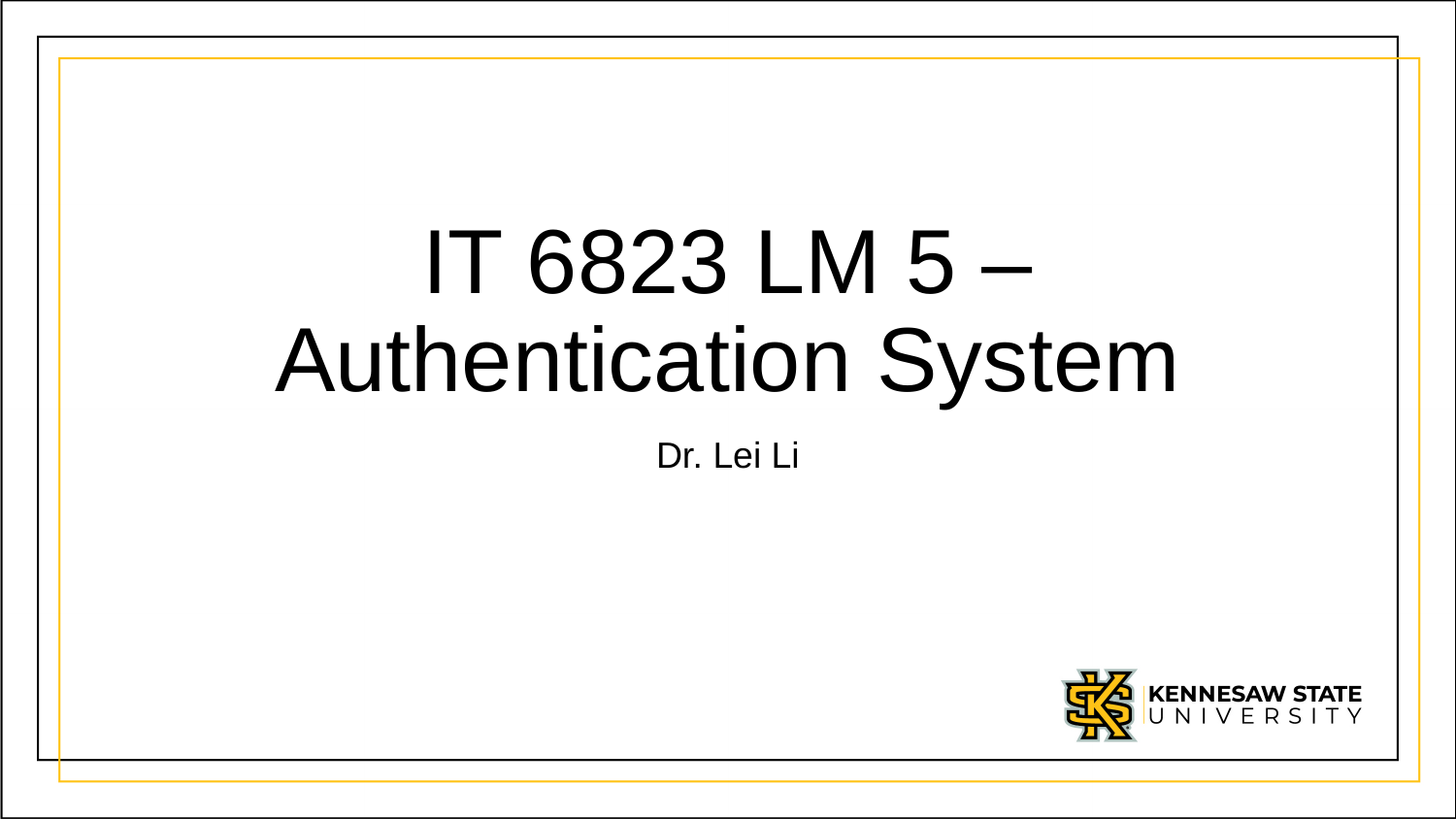

# IT 6823 LM 5 – Authentication System
Dr. Lei Li